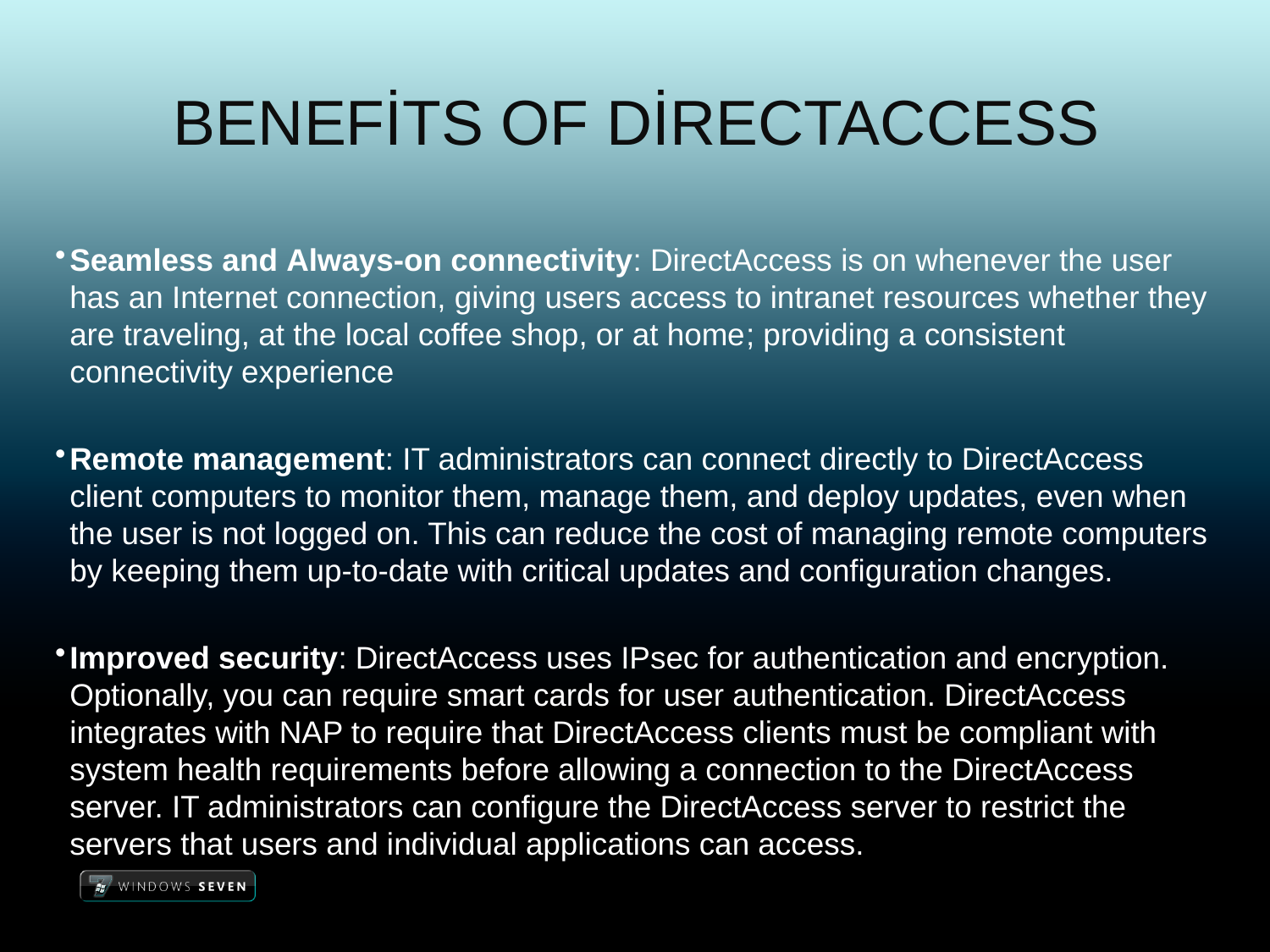

# Benefits of DirectAccess

Seamless and Always-on connectivity: DirectAccess is on whenever the user has an Internet connection, giving users access to intranet resources whether they are traveling, at the local coffee shop, or at home; providing a consistent connectivity experience

Remote management: IT administrators can connect directly to DirectAccess client computers to monitor them, manage them, and deploy updates, even when the user is not logged on. This can reduce the cost of managing remote computers by keeping them up-to-date with critical updates and configuration changes.

Improved security: DirectAccess uses IPsec for authentication and encryption. Optionally, you can require smart cards for user authentication. DirectAccess integrates with NAP to require that DirectAccess clients must be compliant with system health requirements before allowing a connection to the DirectAccess server. IT administrators can configure the DirectAccess server to restrict the servers that users and individual applications can access.